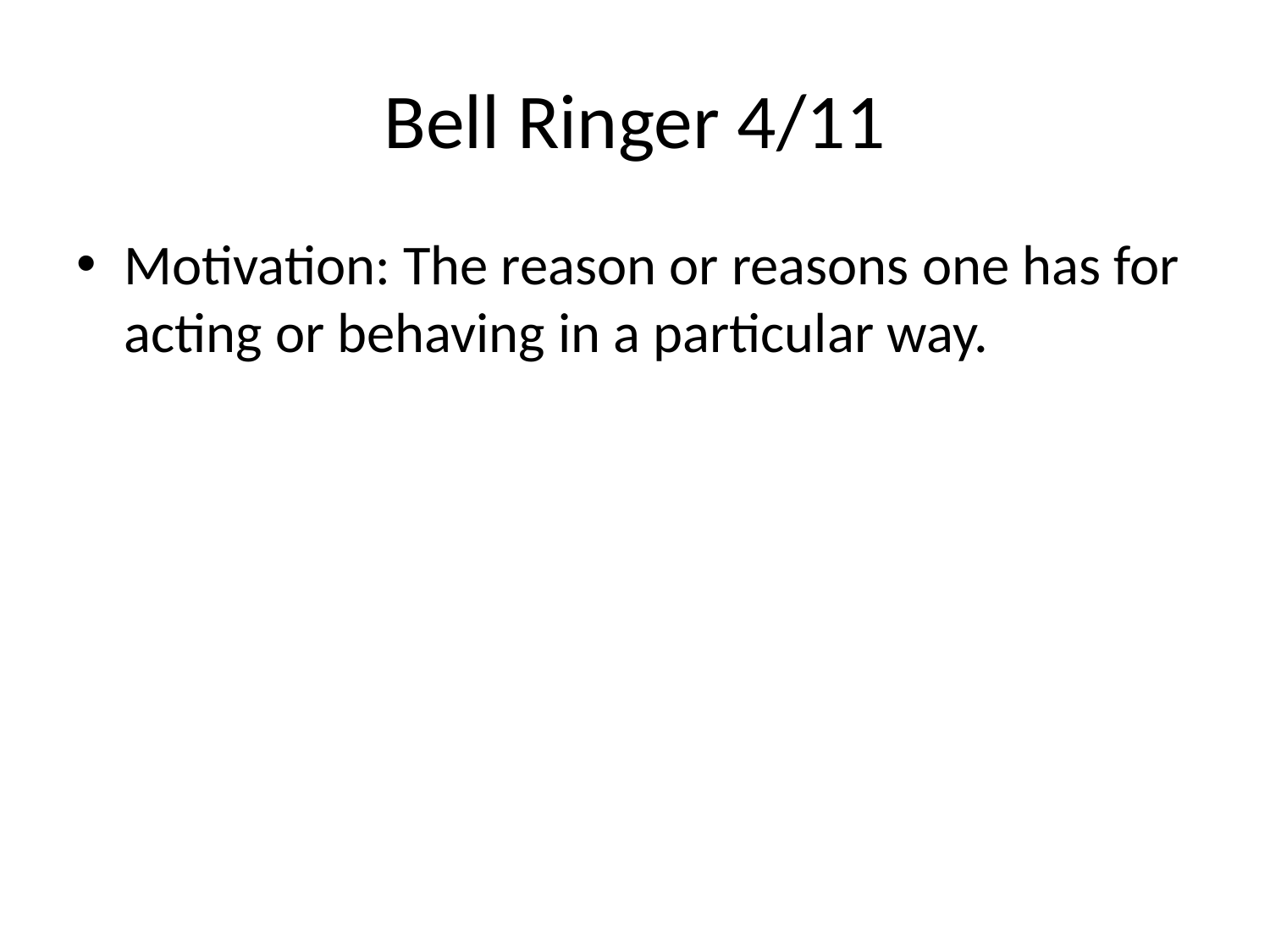

# Bell Ringer 4/11
Motivation: The reason or reasons one has for acting or behaving in a particular way.